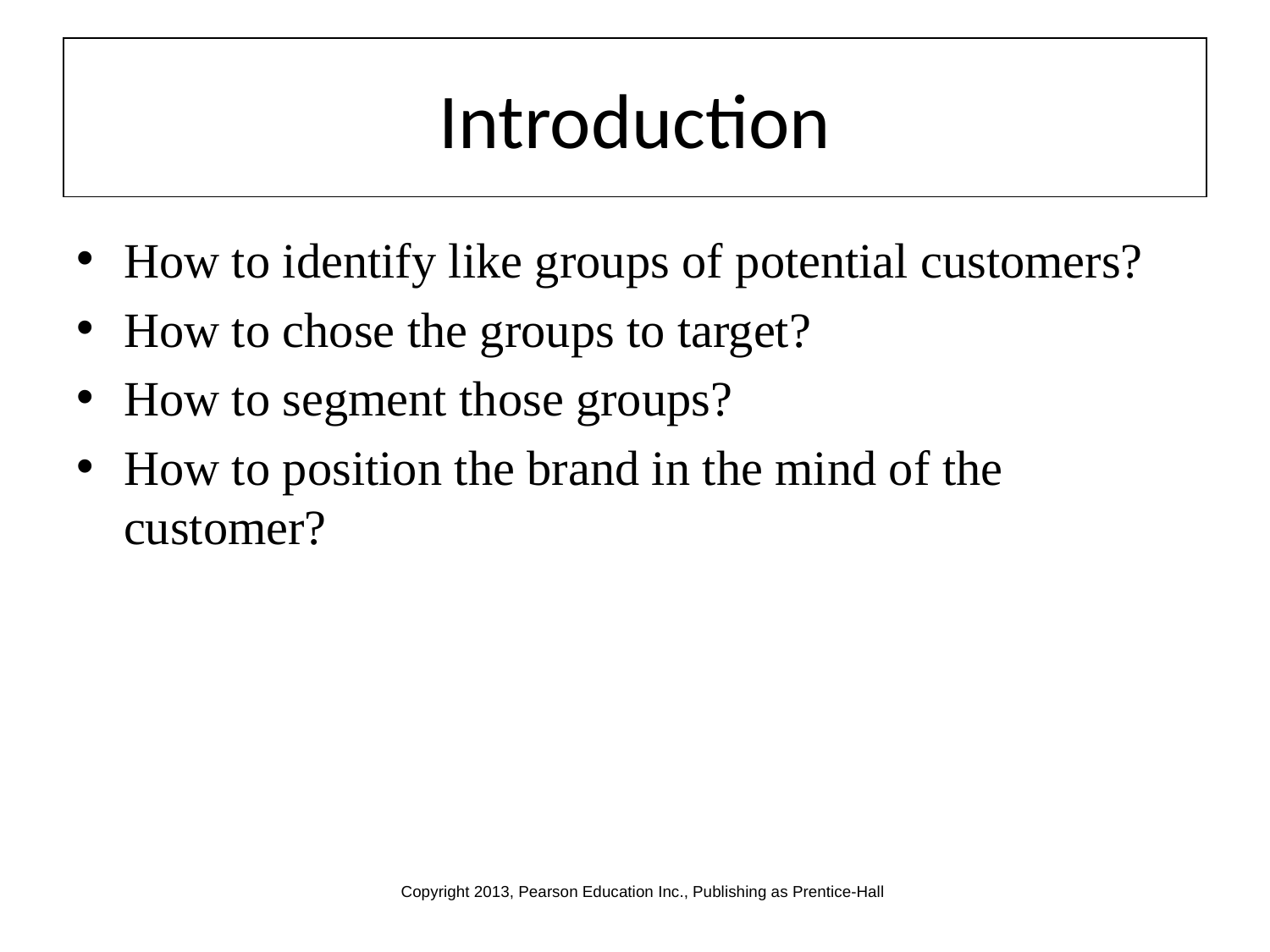

# Introduction
How to identify like groups of potential customers?
How to chose the groups to target?
How to segment those groups?
How to position the brand in the mind of the customer?

Copyright 2013, Pearson Education Inc., Publishing as Prentice-Hall